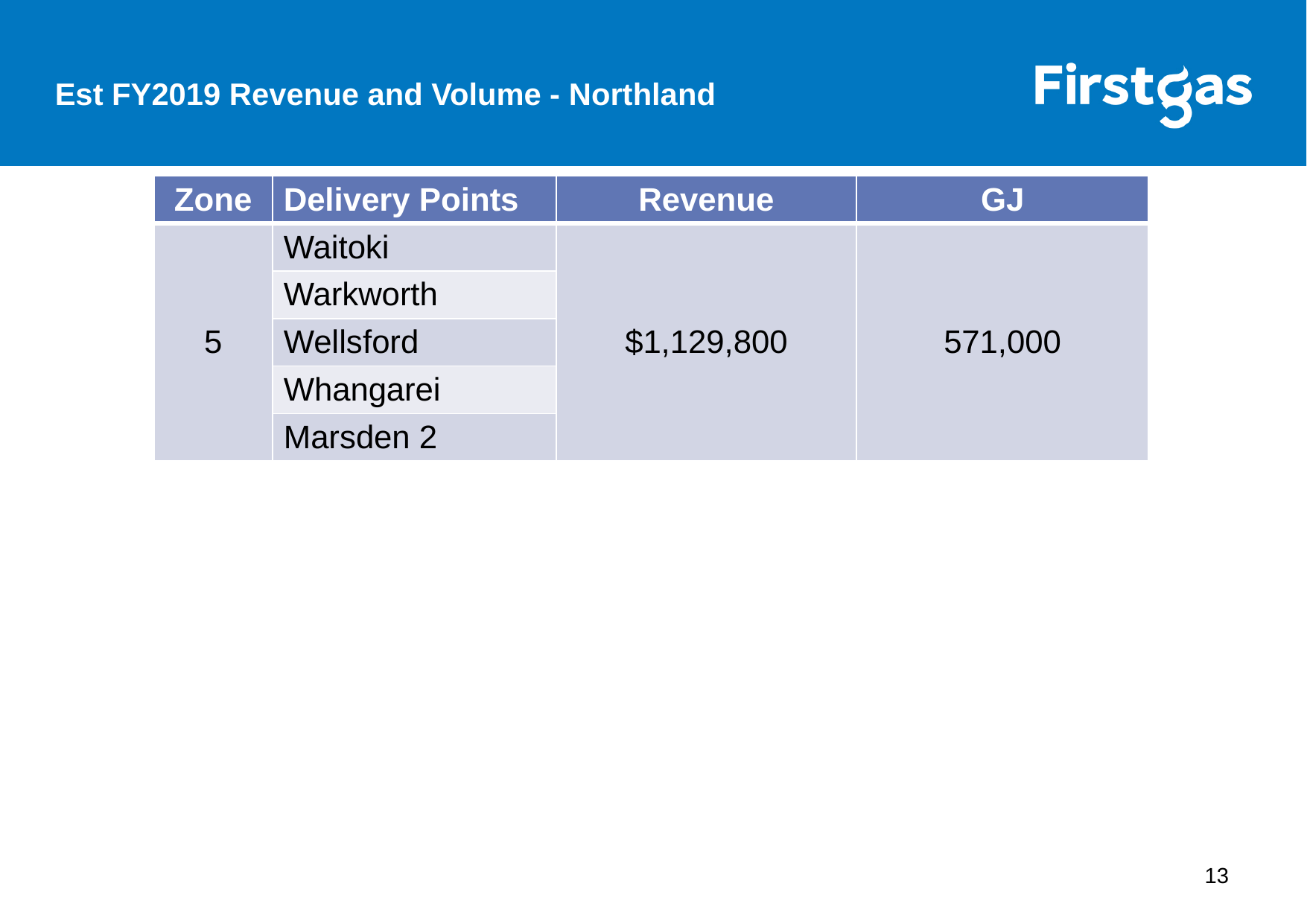

Est FY2019 Revenue and Volume - Northland
| Zone | Delivery Points | Revenue | GJ |
| --- | --- | --- | --- |
| 5 | Waitoki | $1,129,800 | 571,000 |
|  | Warkworth |  |  |
|  | Wellsford |  |  |
|  | Whangarei |  |  |
|  | Marsden 2 |  |  |
13